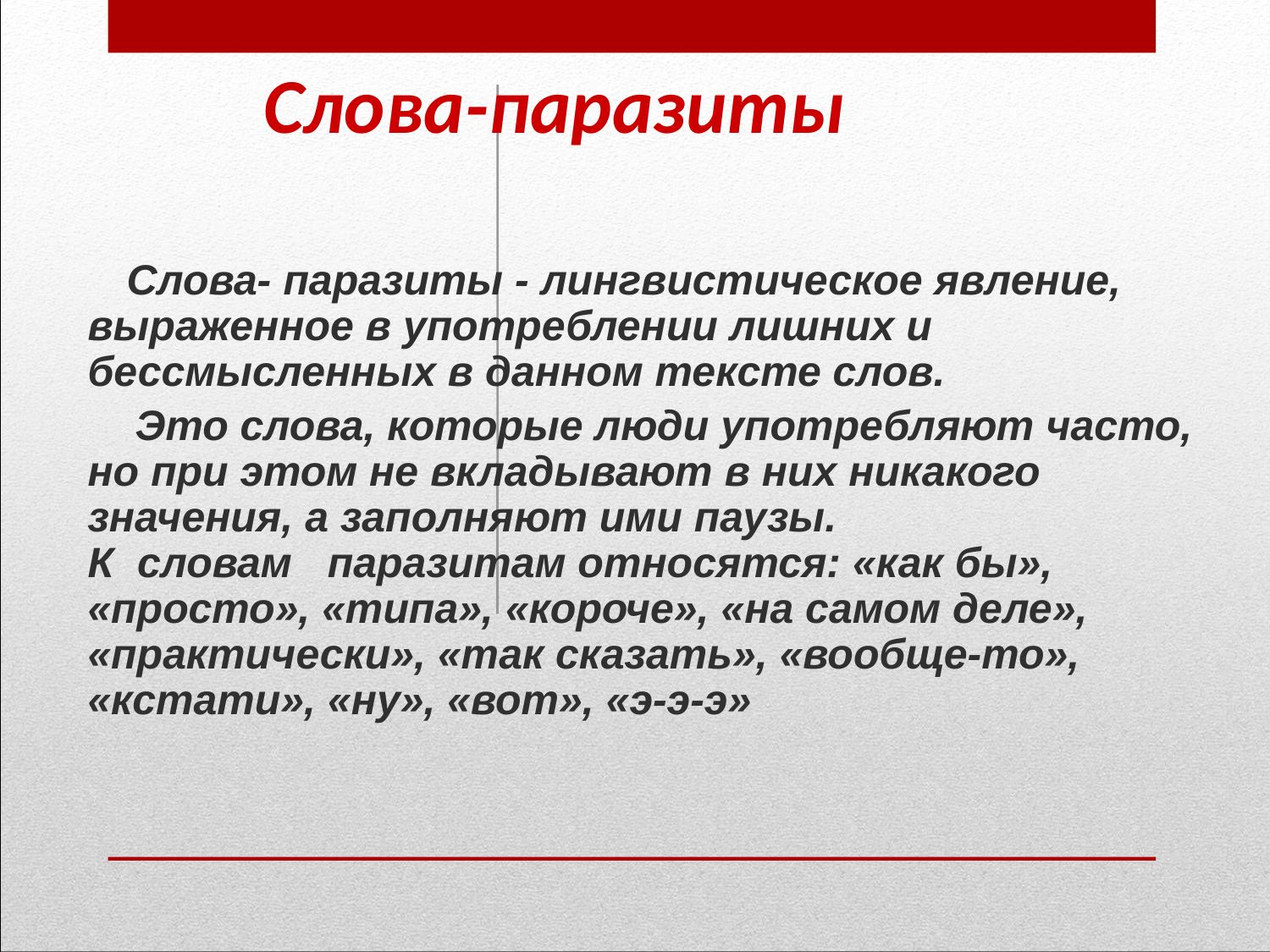

# Слова-паразиты
    Слова- паразиты - лингвистическое явление, выраженное в употреблении лишних и бессмысленных в данном тексте слов.
    Это слова, которые люди употребляют часто, но при этом не вкладывают в них никакого значения, а заполняют ими паузы.    К  словам   паразитам относятся: «как бы», «просто», «типа», «короче», «на самом деле», «практически», «так сказать», «вообще-то», «кстати», «ну», «вот», «э-э-э»